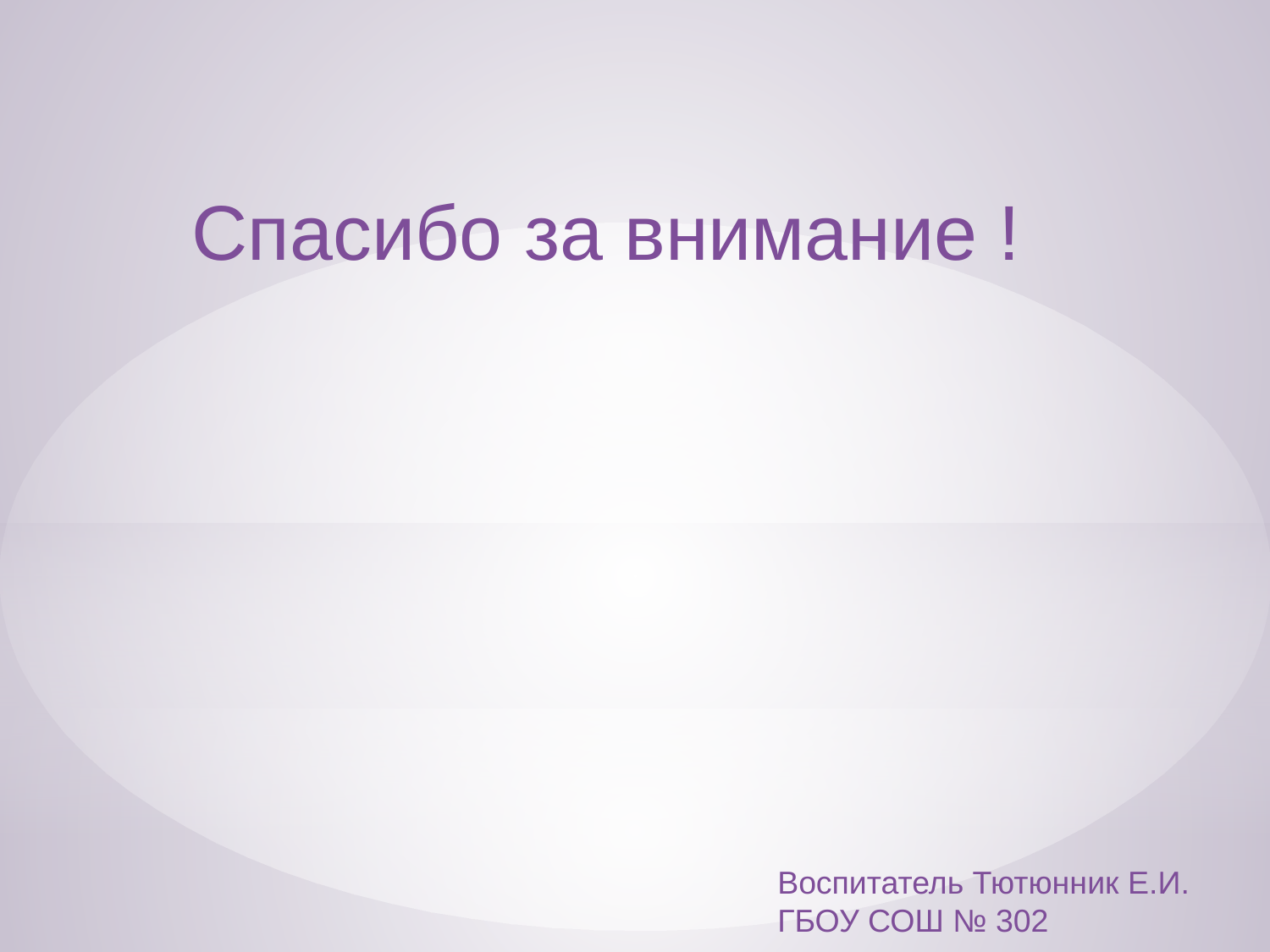

Спасибо за внимание !
Воспитатель Тютюнник Е.И. ГБОУ СОШ № 302